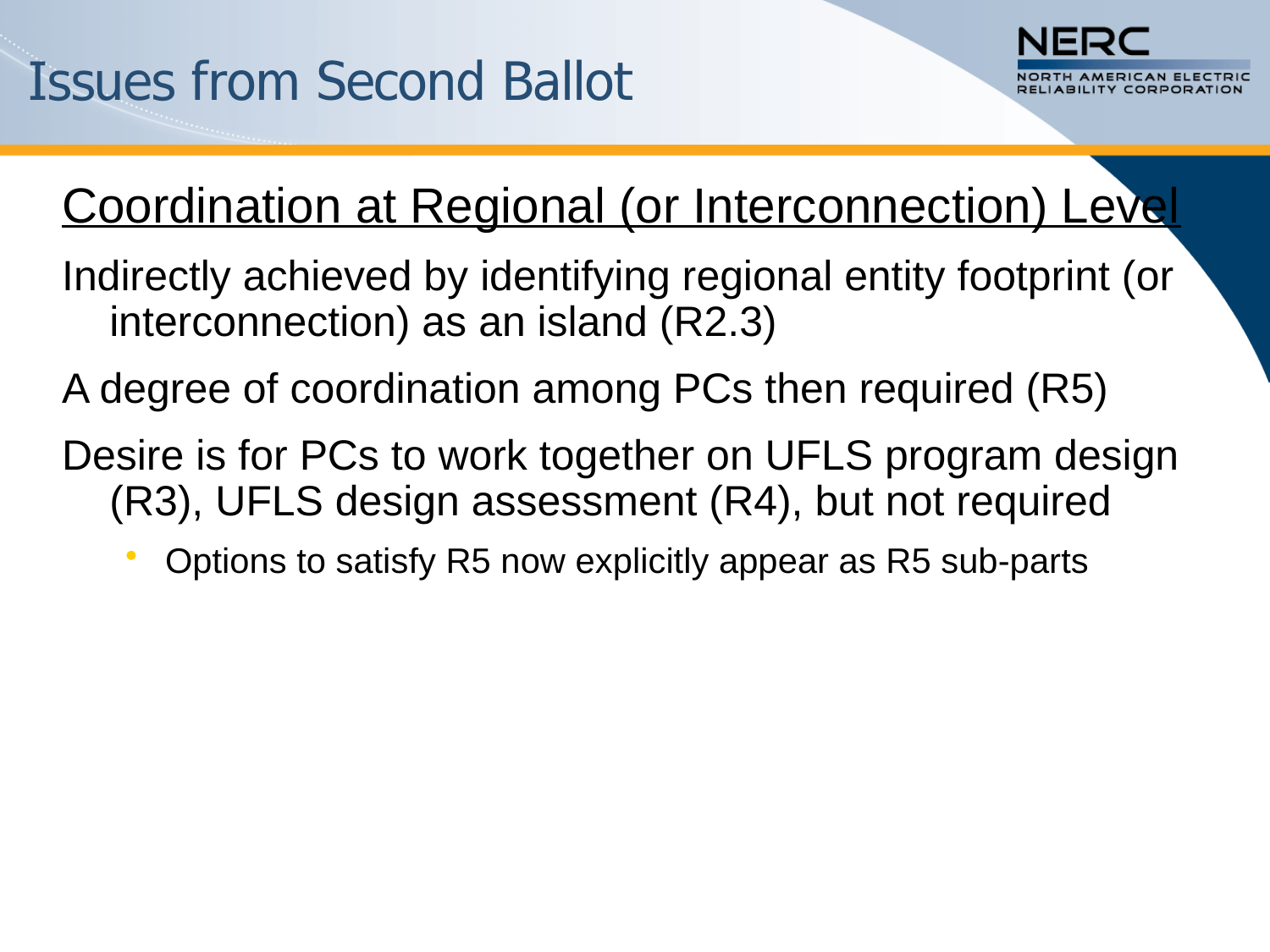

# Issues from Second Ballot
Coordination at Regional (or Interconnection) Level
Indirectly achieved by identifying regional entity footprint (or interconnection) as an island (R2.3)
A degree of coordination among PCs then required (R5)
Desire is for PCs to work together on UFLS program design (R3), UFLS design assessment (R4), but not required
Options to satisfy R5 now explicitly appear as R5 sub-parts